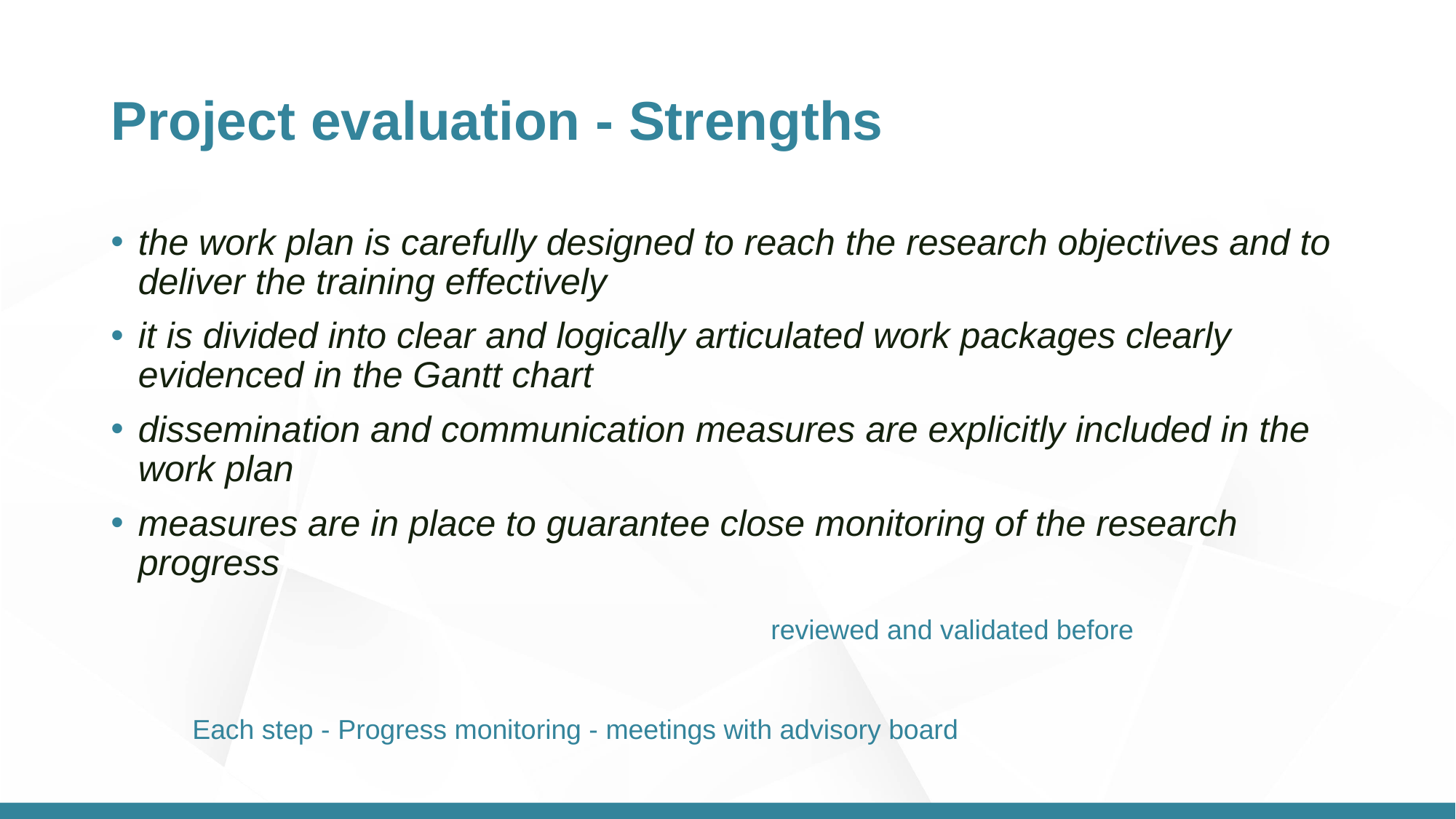

# Project evaluation - Strengths
the work plan is carefully designed to reach the research objectives and to deliver the training effectively
it is divided into clear and logically articulated work packages clearly evidenced in the Gantt chart
dissemination and communication measures are explicitly included in the work plan
measures are in place to guarantee close monitoring of the research progress
reviewed and validated before
Each step - Progress monitoring - meetings with advisory board